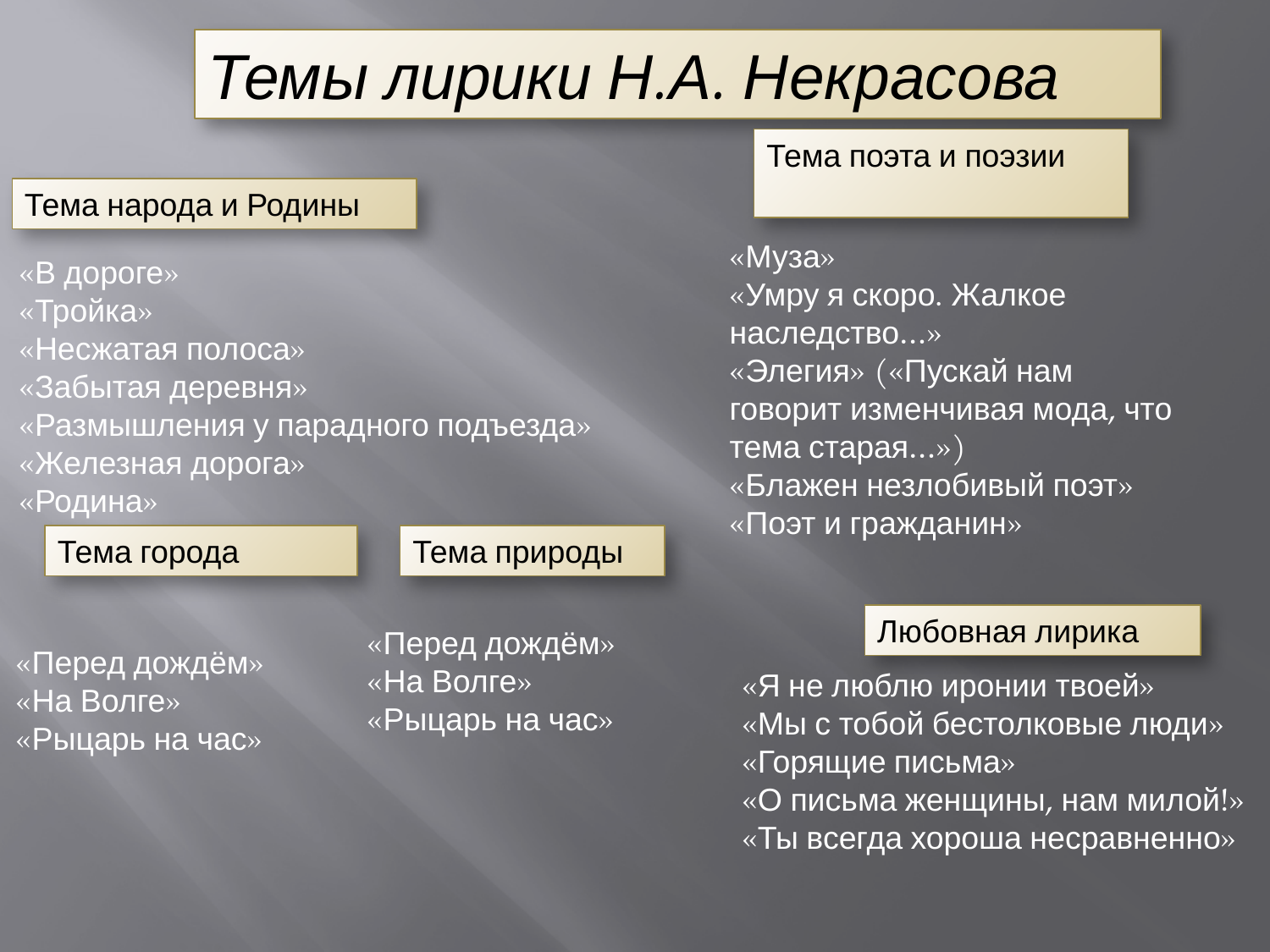

Темы лирики Н.А. Некрасова
Тема поэта и поэзии
Тема народа и Родины
«Муза»
«Умру я скоро. Жалкое наследство…»
«Элегия» («Пускай нам говорит изменчивая мода, что тема старая…»)
«Блажен незлобивый поэт»
«Поэт и гражданин»

«В дороге»
«Тройка»
«Несжатая полоса»
«Забытая деревня»
«Размышления у парадного подъезда»
«Железная дорога»
«Родина»

Тема города
Тема природы
Любовная лирика
«Перед дождём»
«На Волге»
«Рыцарь на час»
«Перед дождём»
«На Волге»
«Рыцарь на час»

«Я не люблю иронии твоей»
«Мы с тобой бестолковые люди»
«Горящие письма»
«О письма женщины, нам милой!»
«Ты всегда хороша несравненно»